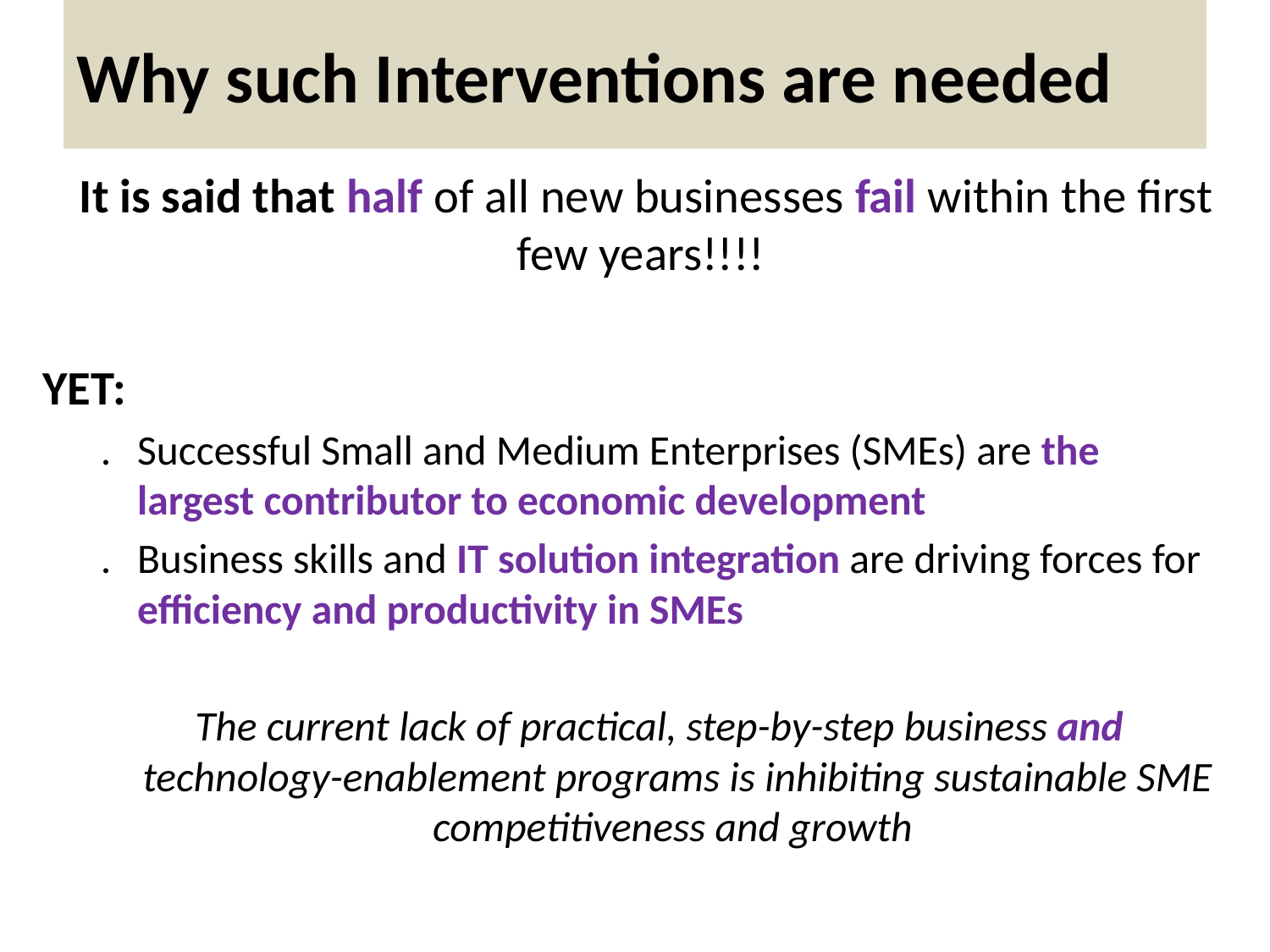

# Why such Interventions are needed
   It is said that half of all new businesses fail within the first few years!!!!

YET:
. 	Successful Small and Medium Enterprises (SMEs) are the largest contributor to economic development
. 	Business skills and IT solution integration are driving forces for efficiency and productivity in SMEs

The current lack of practical, step-by-step business and technology-enablement programs is inhibiting sustainable SME competitiveness and growth